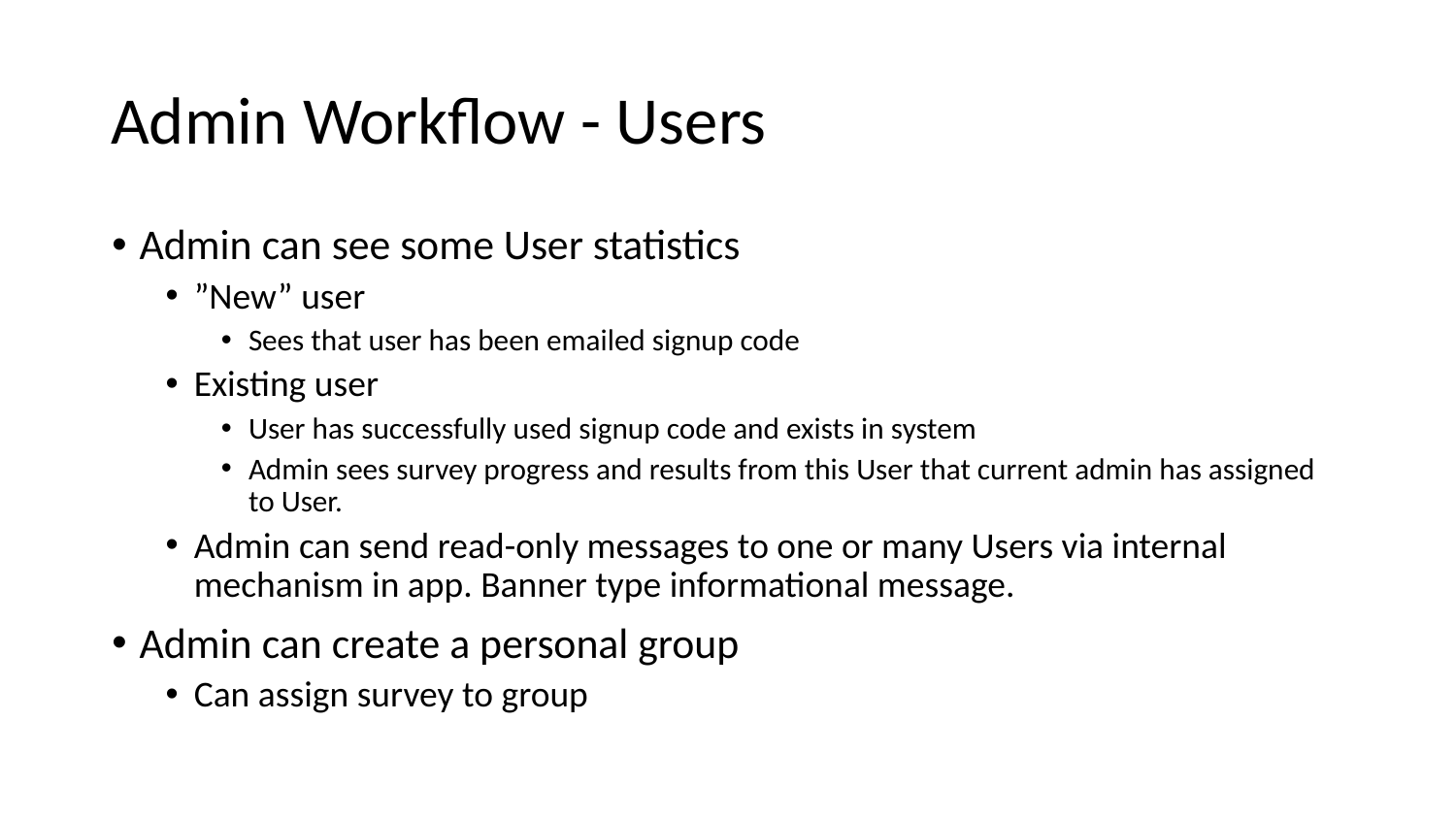

# Admin Workflow - Users
Admin can see some User statistics
”New” user
Sees that user has been emailed signup code
Existing user
User has successfully used signup code and exists in system
Admin sees survey progress and results from this User that current admin has assigned to User.
Admin can send read-only messages to one or many Users via internal mechanism in app. Banner type informational message.
Admin can create a personal group
Can assign survey to group